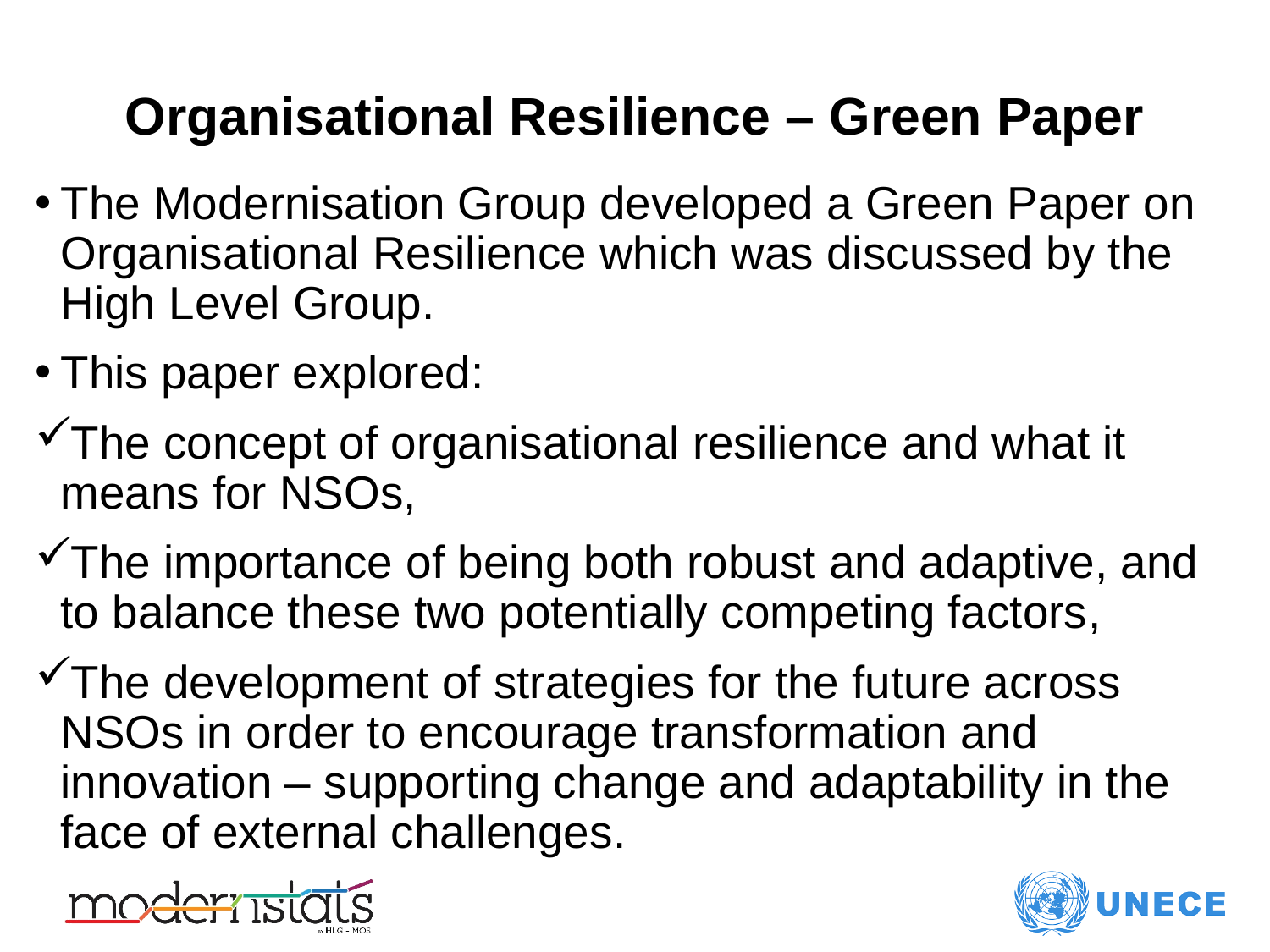

# Organisational Resilience – Green Paper
The Modernisation Group developed a Green Paper on Organisational Resilience which was discussed by the High Level Group.
This paper explored:
The concept of organisational resilience and what it means for NSOs,
The importance of being both robust and adaptive, and to balance these two potentially competing factors,
The development of strategies for the future across NSOs in order to encourage transformation and innovation – supporting change and adaptability in the face of external challenges.